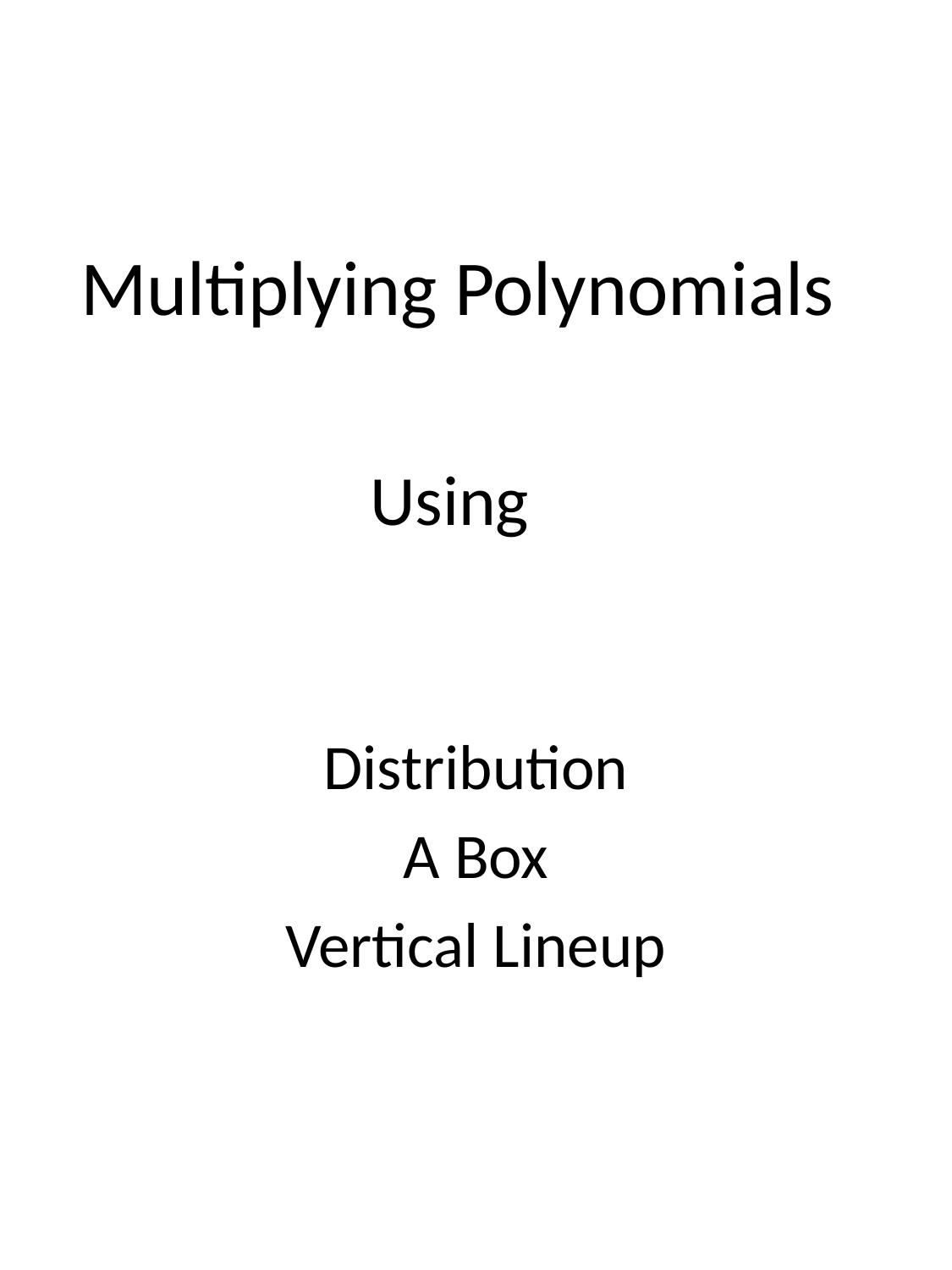

# Multiplying Polynomials
Using
Distribution
A Box
Vertical Lineup